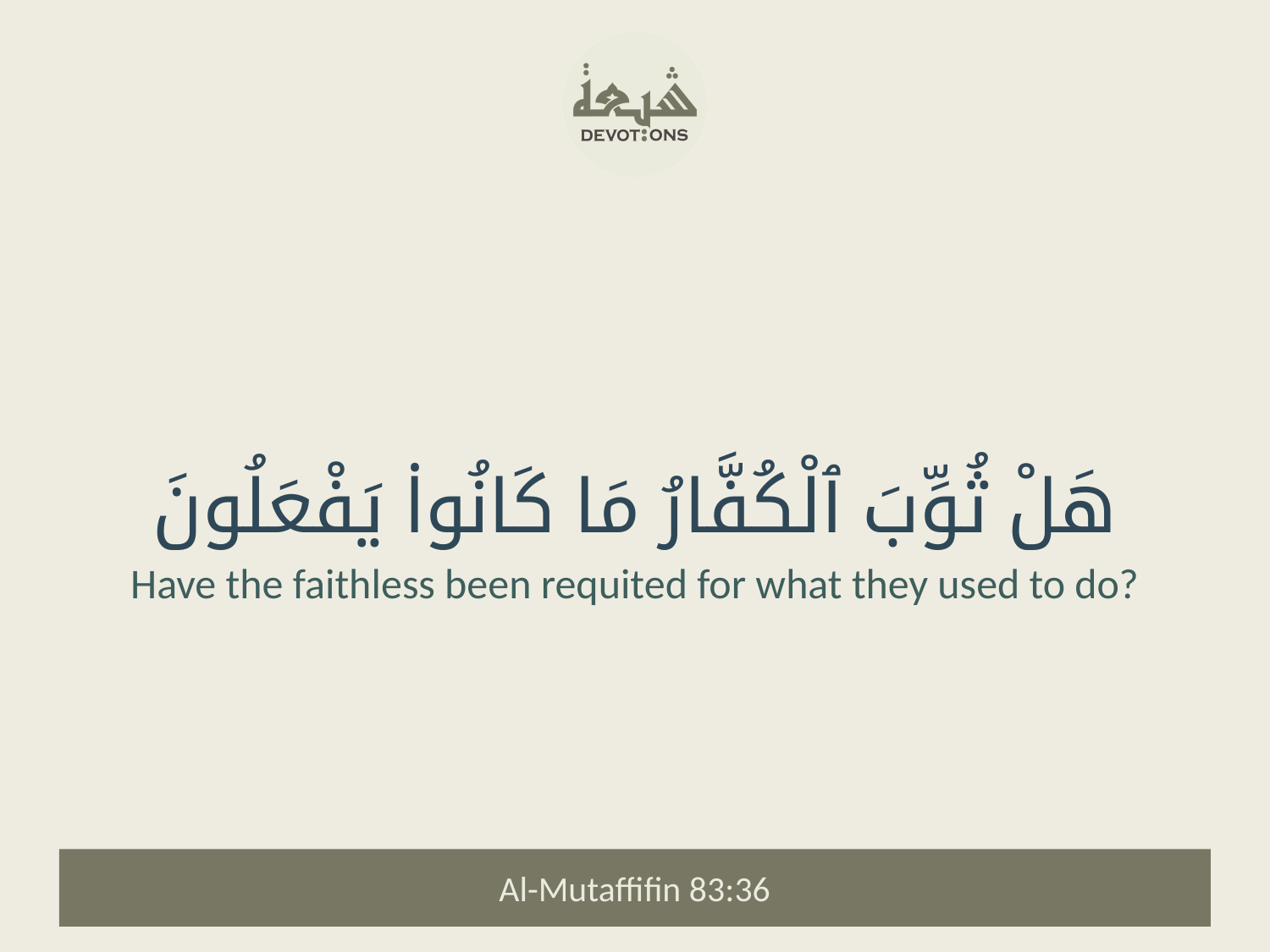

هَلْ ثُوِّبَ ٱلْكُفَّارُ مَا كَانُوا۟ يَفْعَلُونَ
Have the faithless been requited for what they used to do?
Al-Mutaffifin 83:36